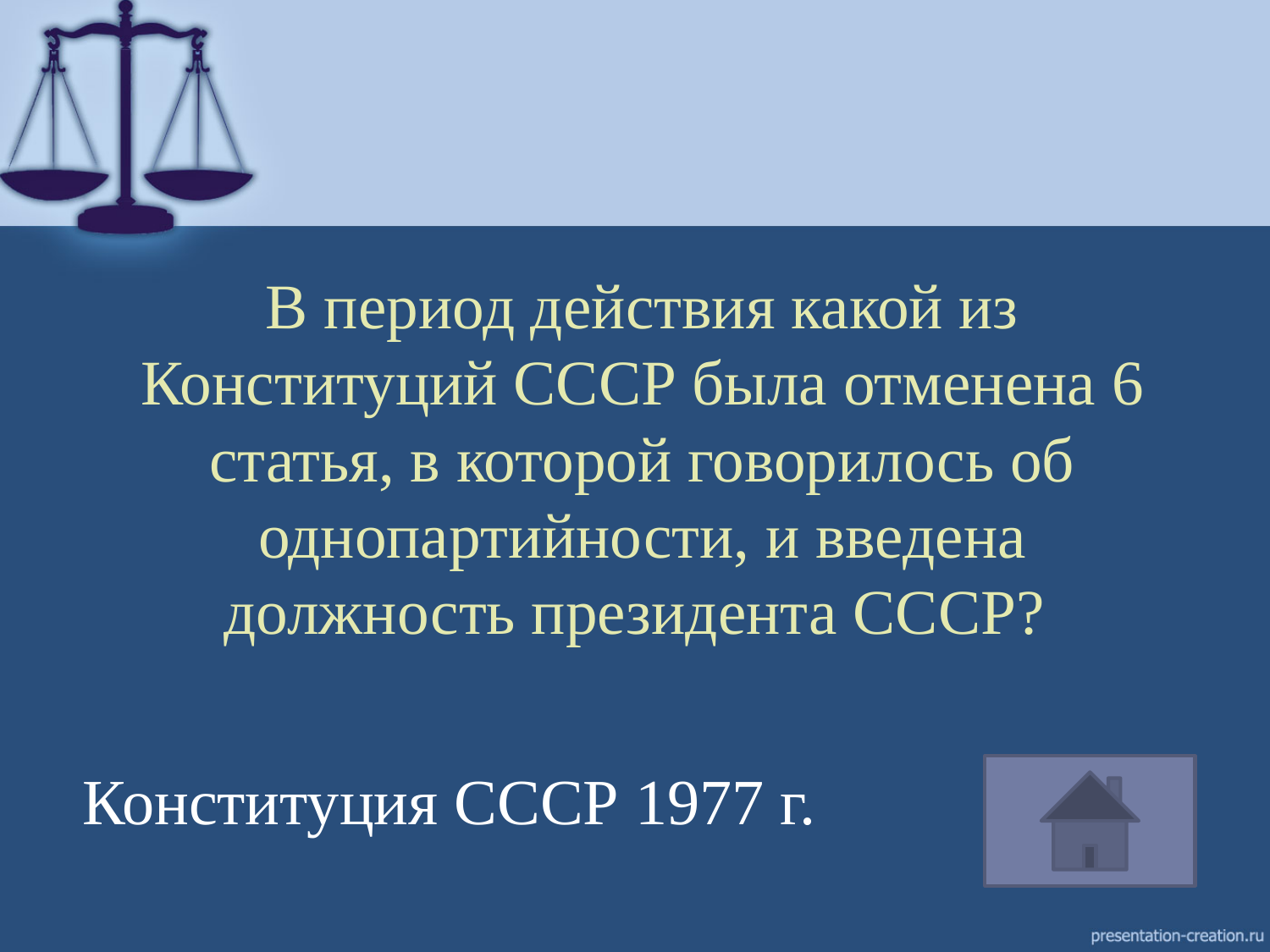

# В период действия какой из Конституций СССР была отменена 6 статья, в которой говорилось об однопартийности, и введена должность президента СССР?
Конституция СССР 1977 г.